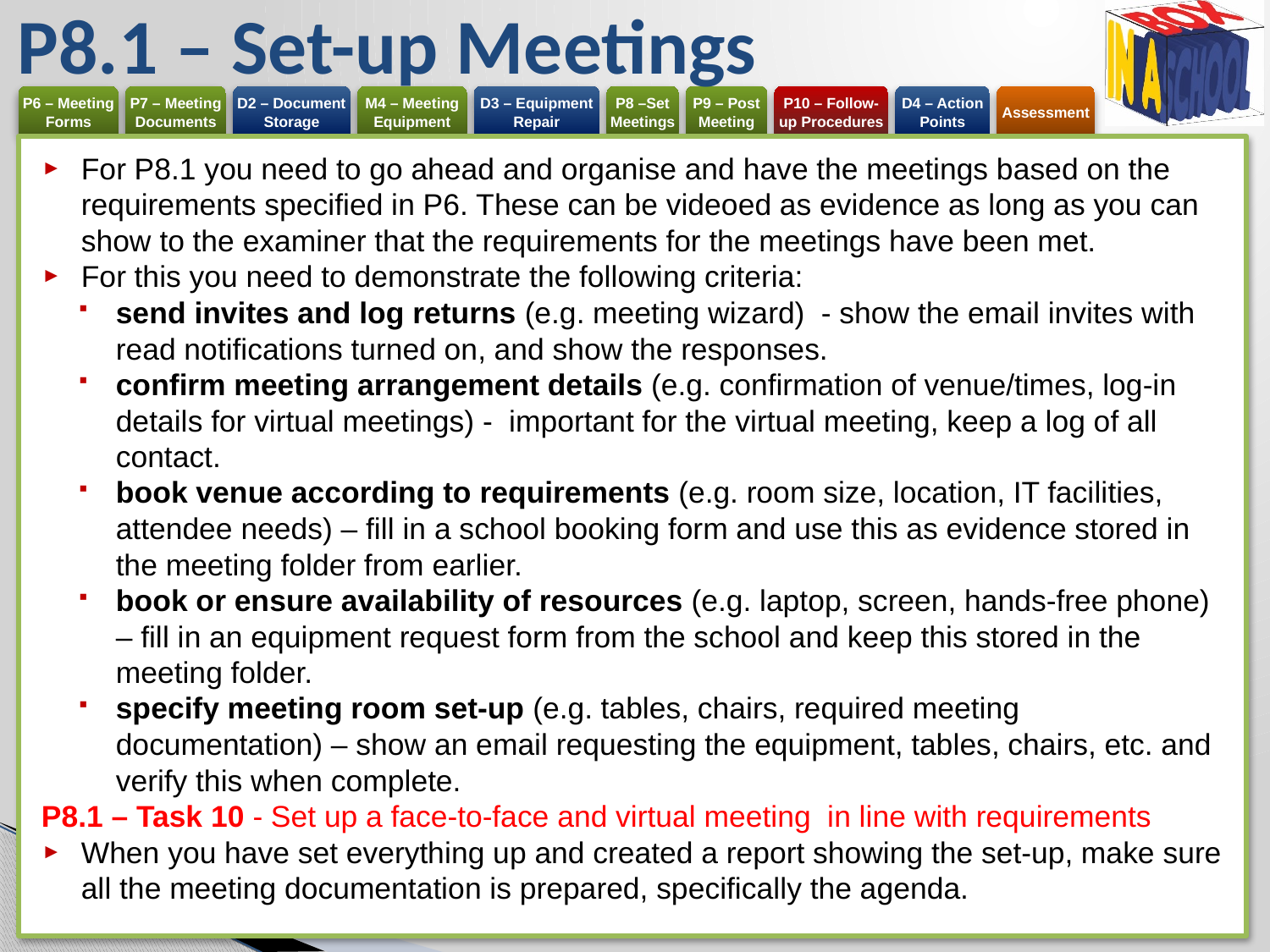

# P8.1 – Set-up Meetings
For P8.1 you need to go ahead and organise and have the meetings based on the requirements specified in P6. These can be videoed as evidence as long as you can show to the examiner that the requirements for the meetings have been met.
For this you need to demonstrate the following criteria:
send invites and log returns (e.g. meeting wizard)  - show the email invites with read notifications turned on, and show the responses.
confirm meeting arrangement details (e.g. confirmation of venue/times, log-in details for virtual meetings) -  important for the virtual meeting, keep a log of all contact.
book venue according to requirements (e.g. room size, location, IT facilities, attendee needs) – fill in a school booking form and use this as evidence stored in the meeting folder from earlier.
book or ensure availability of resources (e.g. laptop, screen, hands-free phone) – fill in an equipment request form from the school and keep this stored in the meeting folder.
specify meeting room set-up (e.g. tables, chairs, required meeting documentation) – show an email requesting the equipment, tables, chairs, etc. and verify this when complete.
P8.1 – Task 10 - Set up a face-to-face and virtual meeting  in line with requirements
When you have set everything up and created a report showing the set-up, make sure all the meeting documentation is prepared, specifically the agenda.